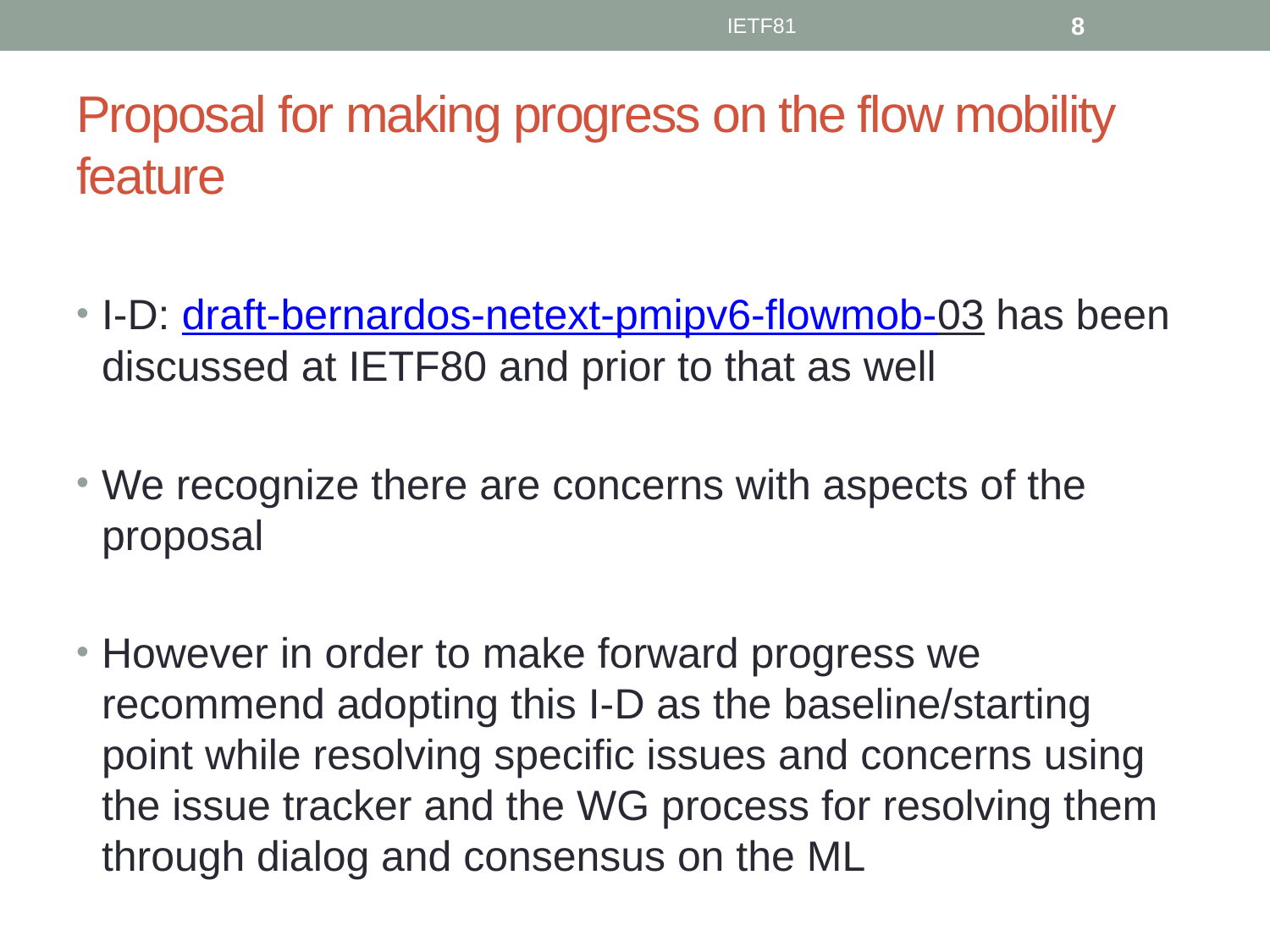

IETF81
8
# Proposal for making progress on the flow mobility feature

I-D: draft-bernardos-netext-pmipv6-flowmob-03 has been discussed at IETF80 and prior to that as well

We recognize there are concerns with aspects of the proposal

However in order to make forward progress we recommend adopting this I-D as the baseline/starting point while resolving specific issues and concerns using the issue tracker and the WG process for resolving them through dialog and consensus on the ML